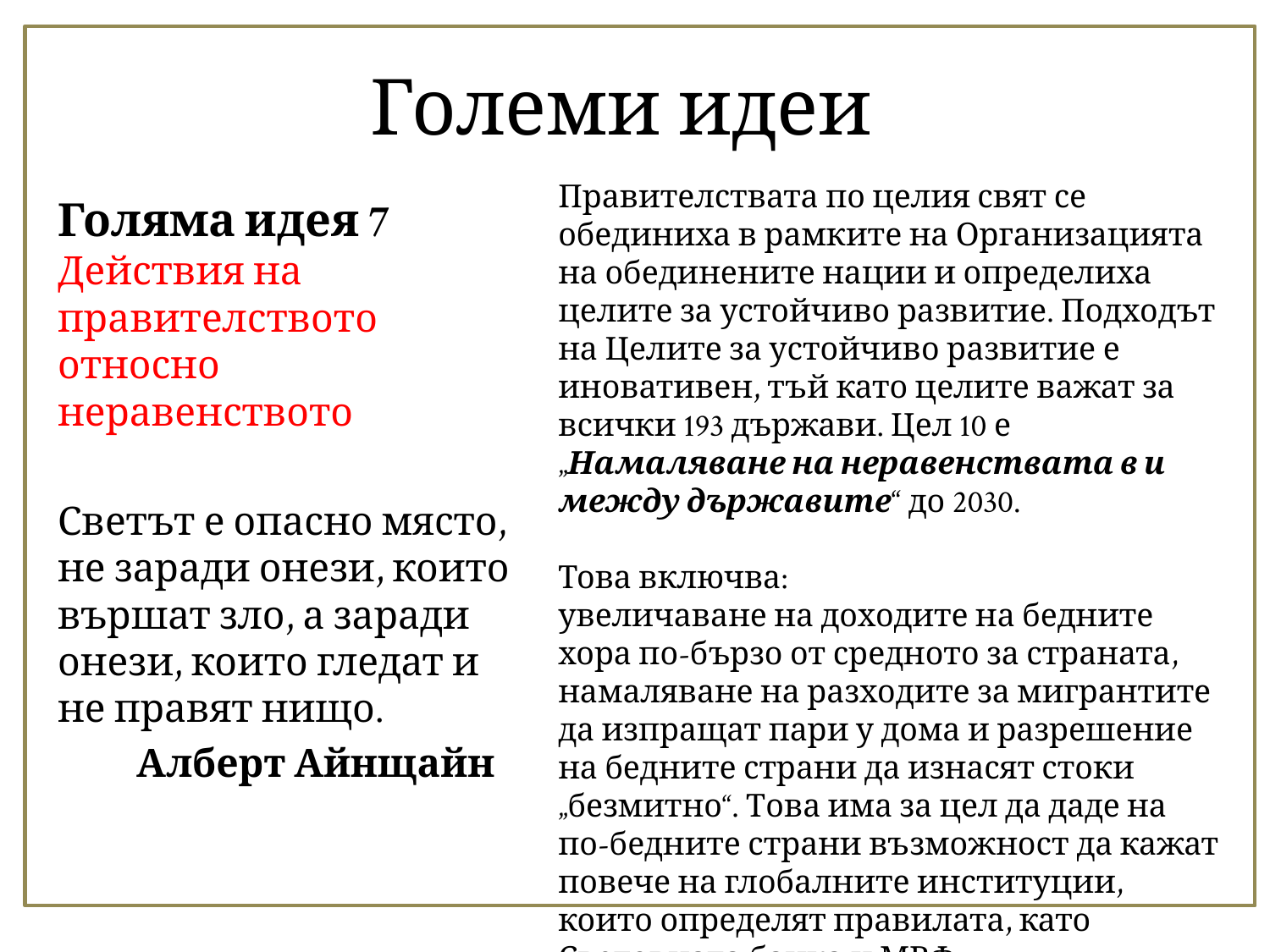

Migration takes place internally and internationally. In our time, the biggest international migration flows are from rich to other rich countries, and from poorer to other poorer countries (North-North; South-South). Much migration is short-term; migrants return to their country of origin. An estimated 258 million people live in a country they weren’t born in; this is approx. 3.6% World’s inhabitants (U.N. 2017). “In Europe, the size of the total population would have declined during the period 2000-2015 in the absence of migration.”(UN 2017).

# Големи идеи
Правителствата по целия свят се обединиха в рамките на Организацията на обединените нации и определиха целите за устойчиво развитие. Подходът на Целите за устойчиво развитие е иновативен, тъй като целите важат за всички 193 държави. Цел 10 е „Намаляване на неравенствата в и между държавите“ до 2030.

Това включва:
увеличаване на доходите на бедните хора по-бързо от средното за страната, намаляване на разходите за мигрантите да изпращат пари у дома и разрешение на бедните страни да изнасят стоки „безмитно“. Това има за цел да даде на по-бедните страни възможност да кажат повече на глобалните институции, които определят правилата, като Световната банка и МВФ.
Голяма идея 7 Действия на правителството относно неравенството

Светът е опасно място, не заради онези, които вършат зло, а заради онези, които гледат и не правят нищо.
Алберт Айнщайн